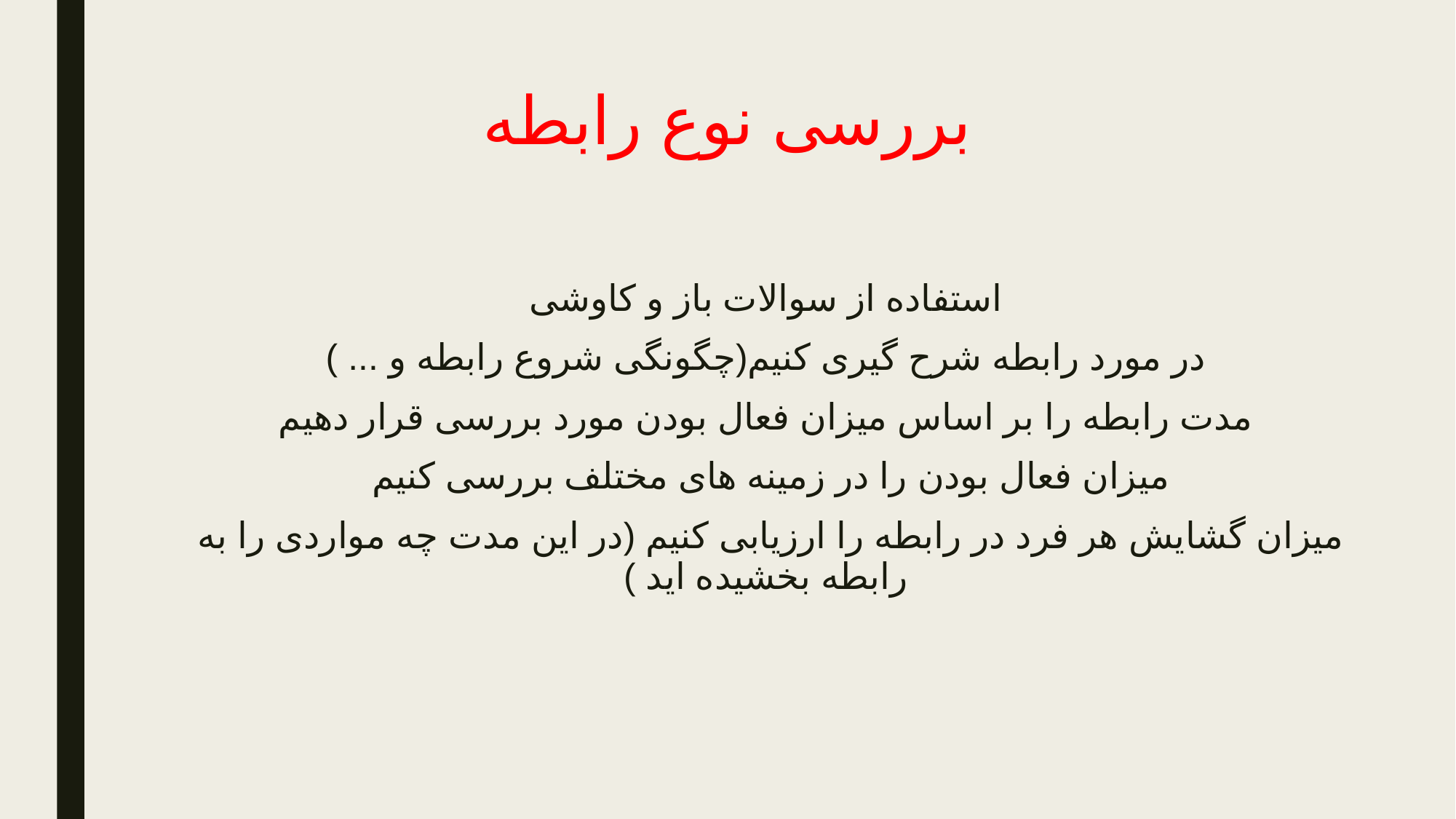

# بررسی نوع رابطه
استفاده از سوالات باز و کاوشی
در مورد رابطه شرح گیری کنیم(چگونگی شروع رابطه و ... )
مدت رابطه را بر اساس میزان فعال بودن مورد بررسی قرار دهیم
میزان فعال بودن را در زمینه های مختلف بررسی کنیم
میزان گشایش هر فرد در رابطه را ارزیابی کنیم (در این مدت چه مواردی را به رابطه بخشیده اید )